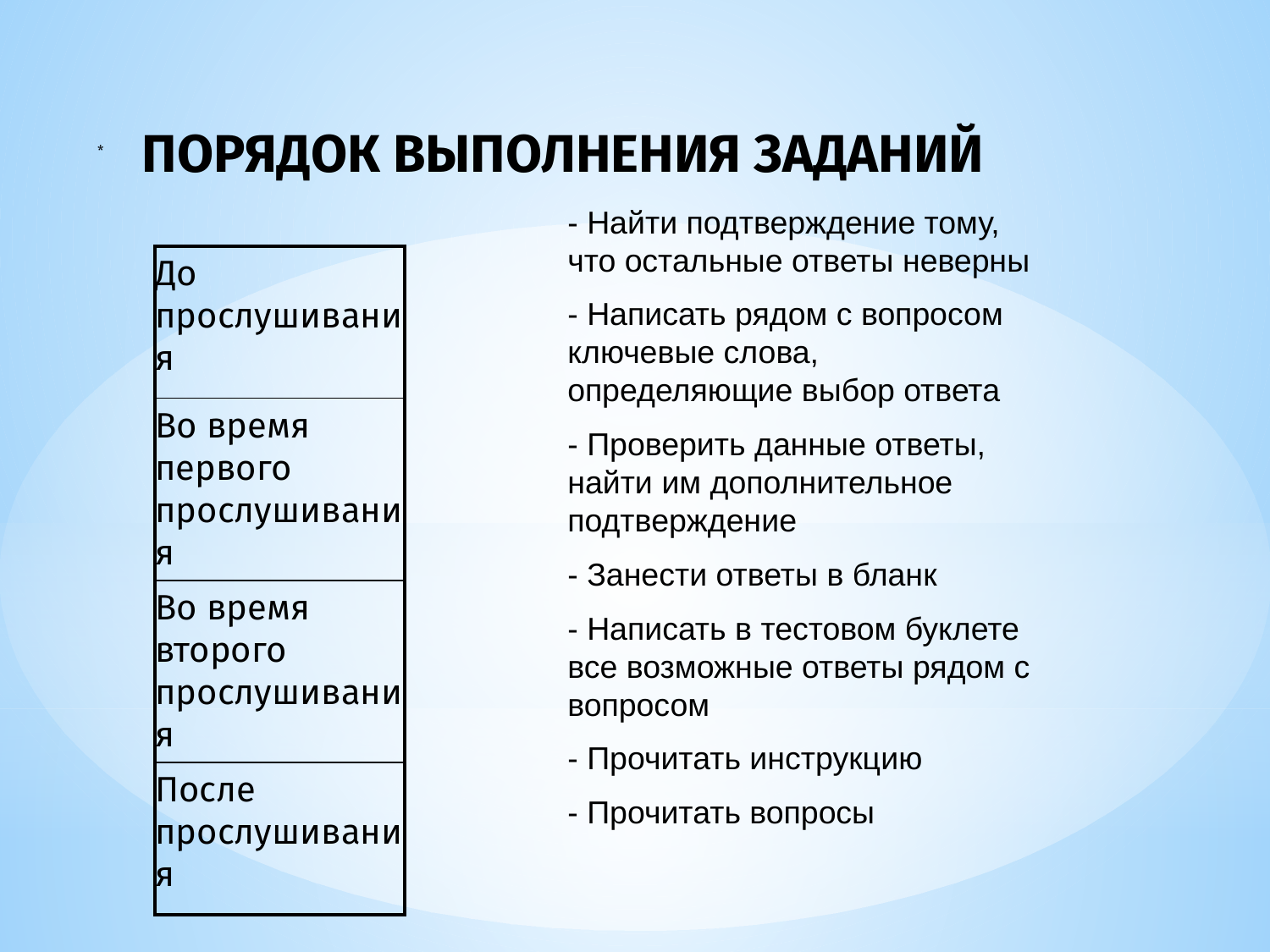

# ПОРЯДОК ВЫПОЛНЕНИЯ ЗАДАНИЙ
- Найти подтверждение тому, что остальные ответы неверны
- Написать рядом с вопросом ключевые слова, определяющие выбор ответа
- Проверить данные ответы, найти им дополнительное подтверждение
- Занести ответы в бланк
- Написать в тестовом буклете все возможные ответы рядом с вопросом
- Прочитать инструкцию
- Прочитать вопросы

| До прослушивания |
| --- |
| Во время первого прослушивания |
| Во время второго прослушивания |
| После прослушивания |